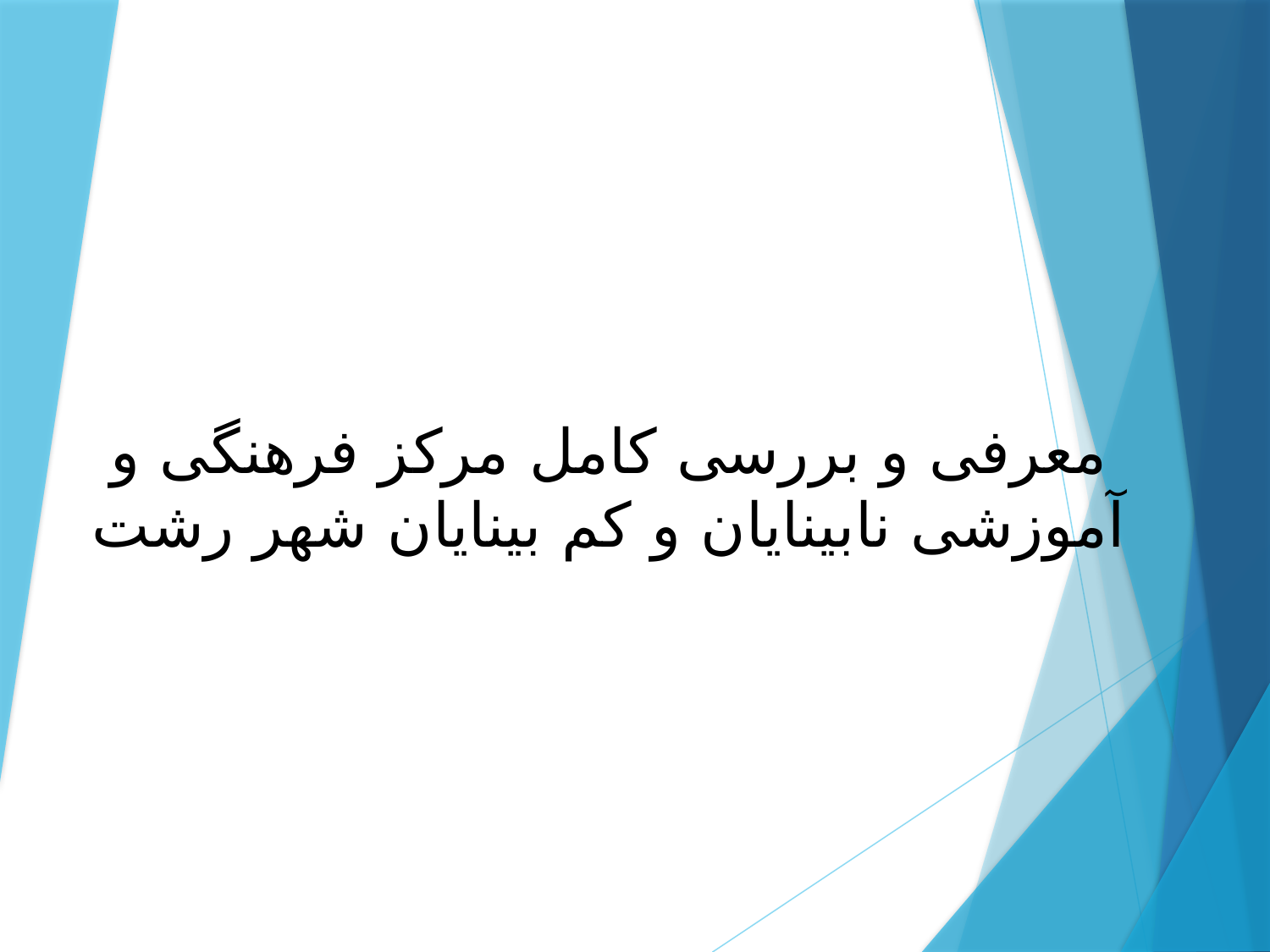

معرفی و بررسی کامل مرکز فرهنگی و آموزشی نابینایان و کم بینایان شهر رشت